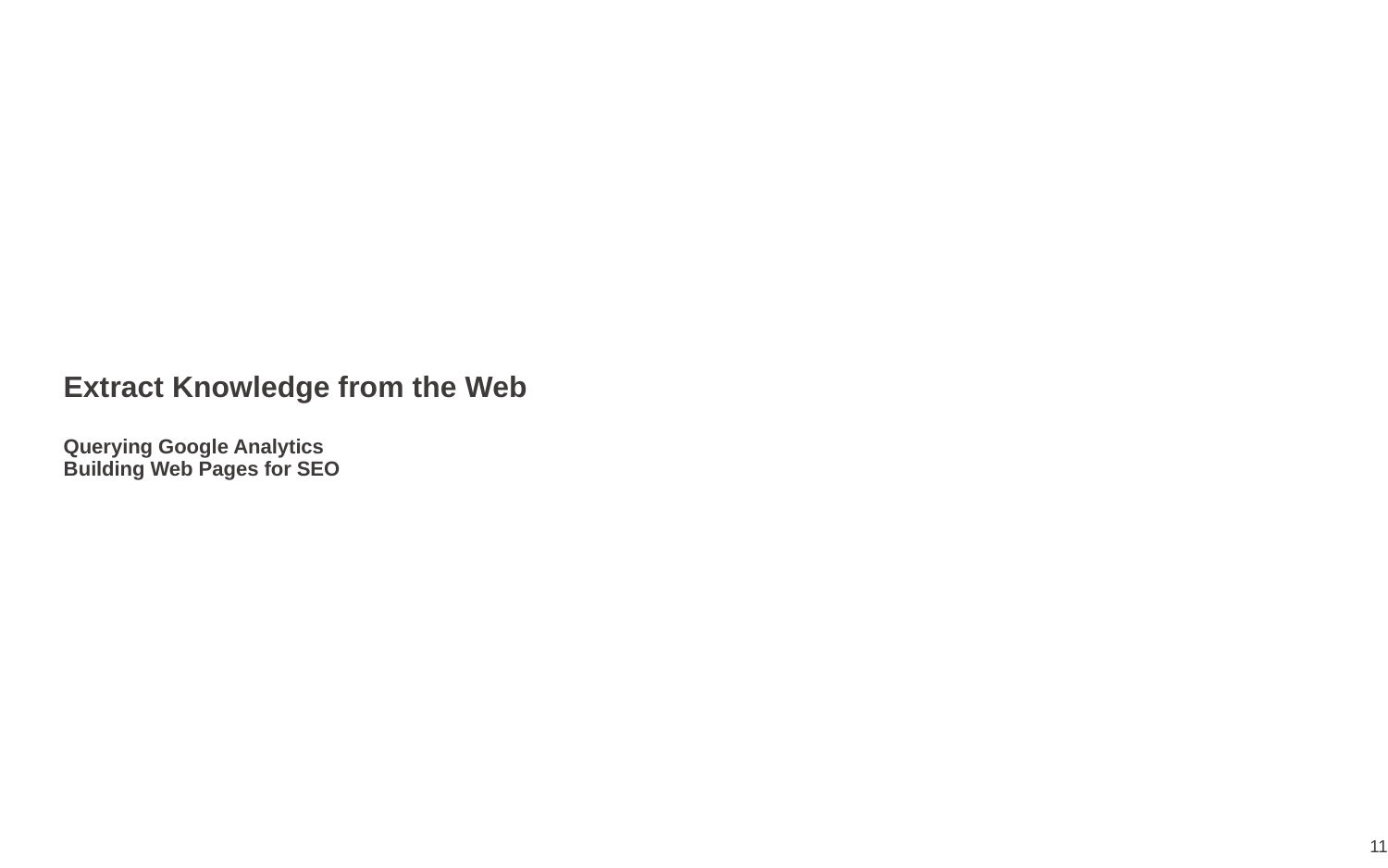

# Extract Knowledge from the Web Querying Google Analytics Building Web Pages for SEO
11